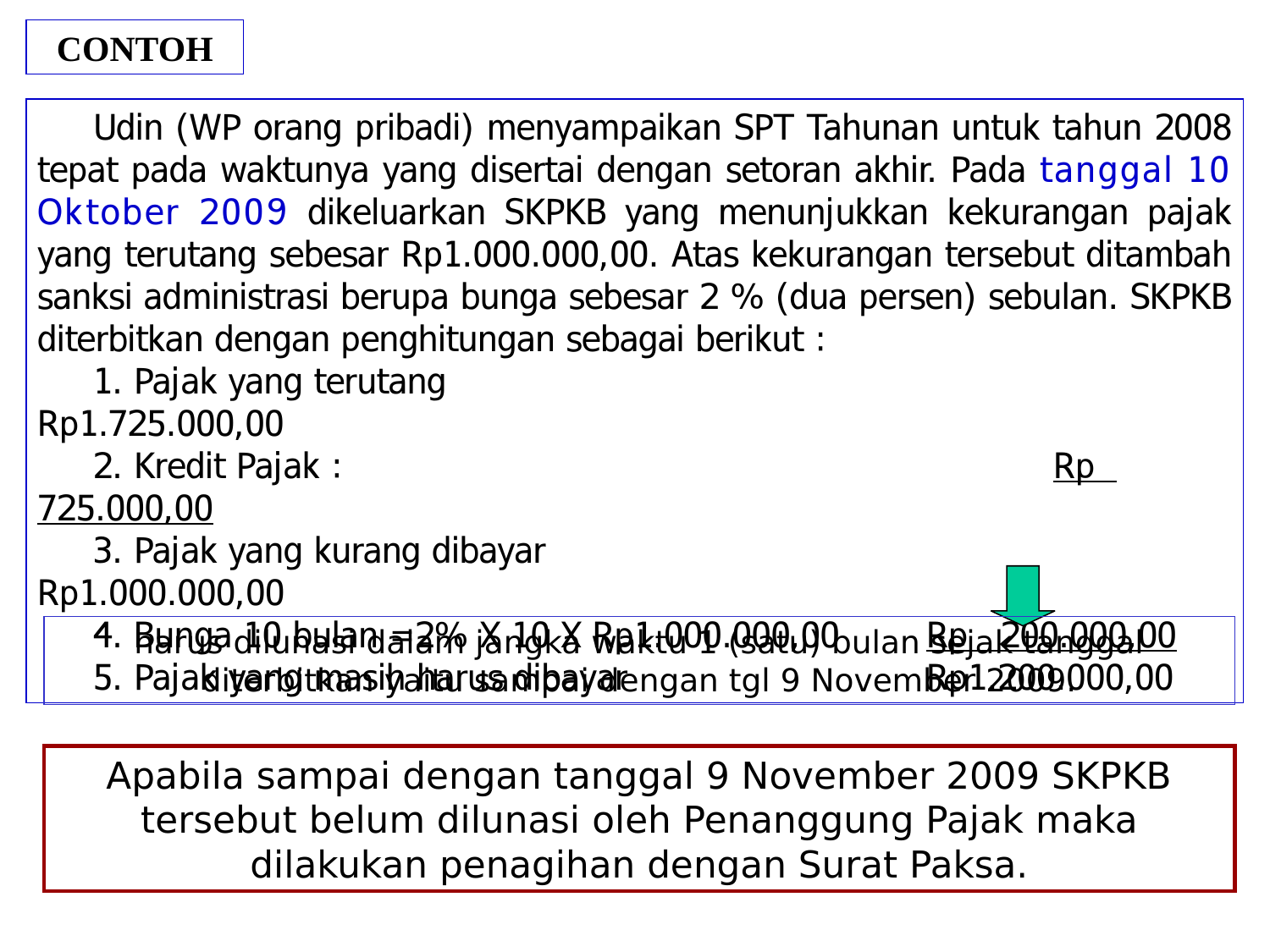

# CONTOH
Udin (WP orang pribadi) menyampaikan SPT Tahunan untuk tahun 2008 tepat pada waktunya yang disertai dengan setoran akhir. Pada tanggal 10 Oktober 2009 dikeluarkan SKPKB yang menunjukkan kekurangan pajak yang terutang sebesar Rp1.000.000,00. Atas kekurangan tersebut ditambah sanksi administrasi berupa bunga sebesar 2 % (dua persen) sebulan. SKPKB diterbitkan dengan penghitungan sebagai berikut :
1. Pajak yang terutang					Rp1.725.000,00
2. Kredit Pajak :						Rp   725.000,00
3. Pajak yang kurang dibayar				Rp1.000.000,00
4. Bunga 10 bulan =2% X 10 X Rp1.000.000,00 	Rp   200.000,00
5. Pajak yang masih harus dibayar			Rp1.200.000,00

harus dilunasi dalam jangka waktu 1 (satu) bulan sejak tanggal diterbitkan yaitu sampai dengan tgl 9 November 2009.
Apabila sampai dengan tanggal 9 November 2009 SKPKB tersebut belum dilunasi oleh Penanggung Pajak maka dilakukan penagihan dengan Surat Paksa.